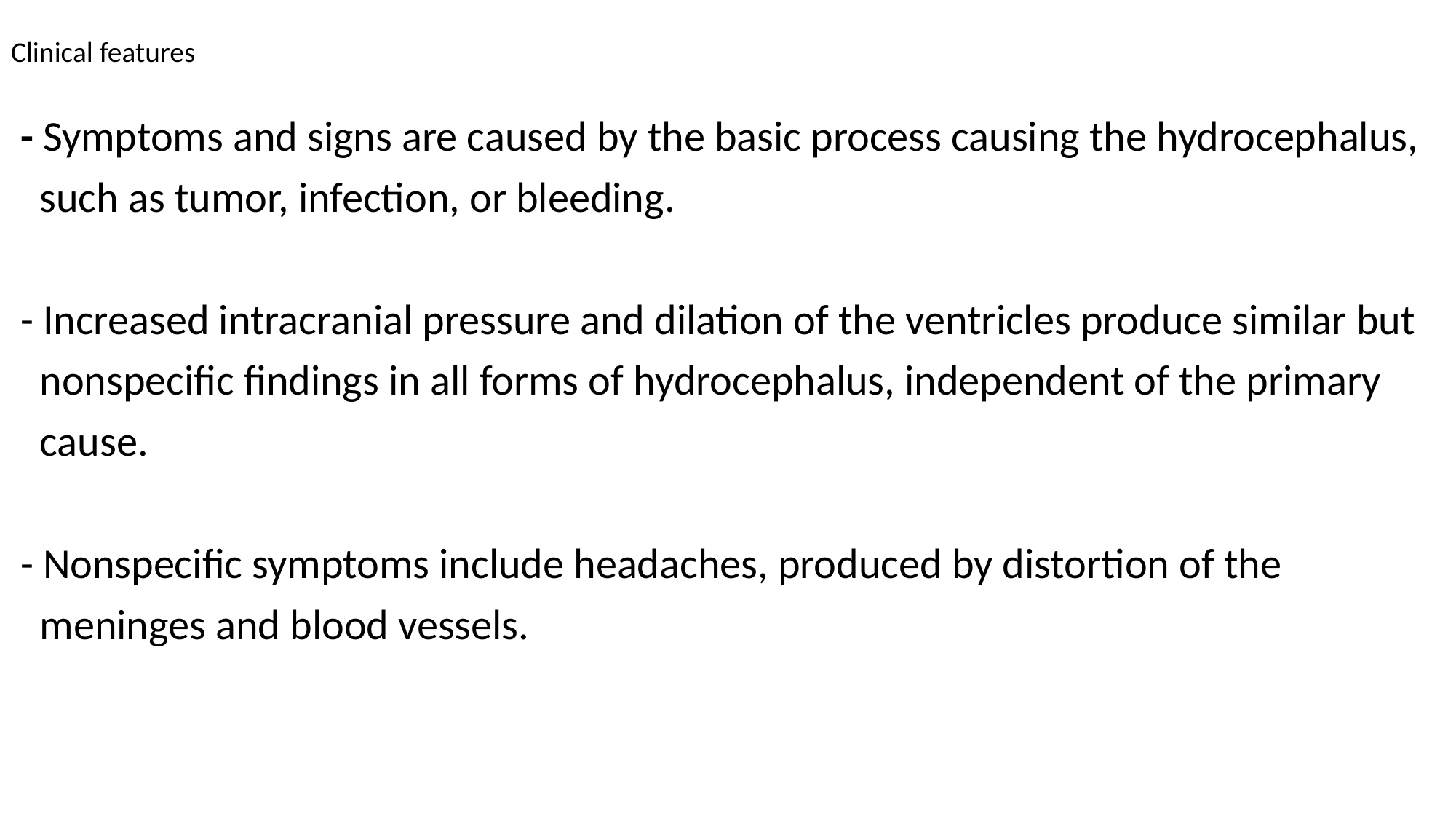

# Clinical features
 - Symptoms and signs are caused by the basic process causing the hydrocephalus,
   such as tumor, infection, or bleeding.

 - Increased intracranial pressure and dilation of the ventricles produce similar but
   nonspecific findings in all forms of hydrocephalus, independent of the primary
   cause.

 - Nonspecific symptoms include headaches, produced by distortion of the
   meninges and blood vessels.